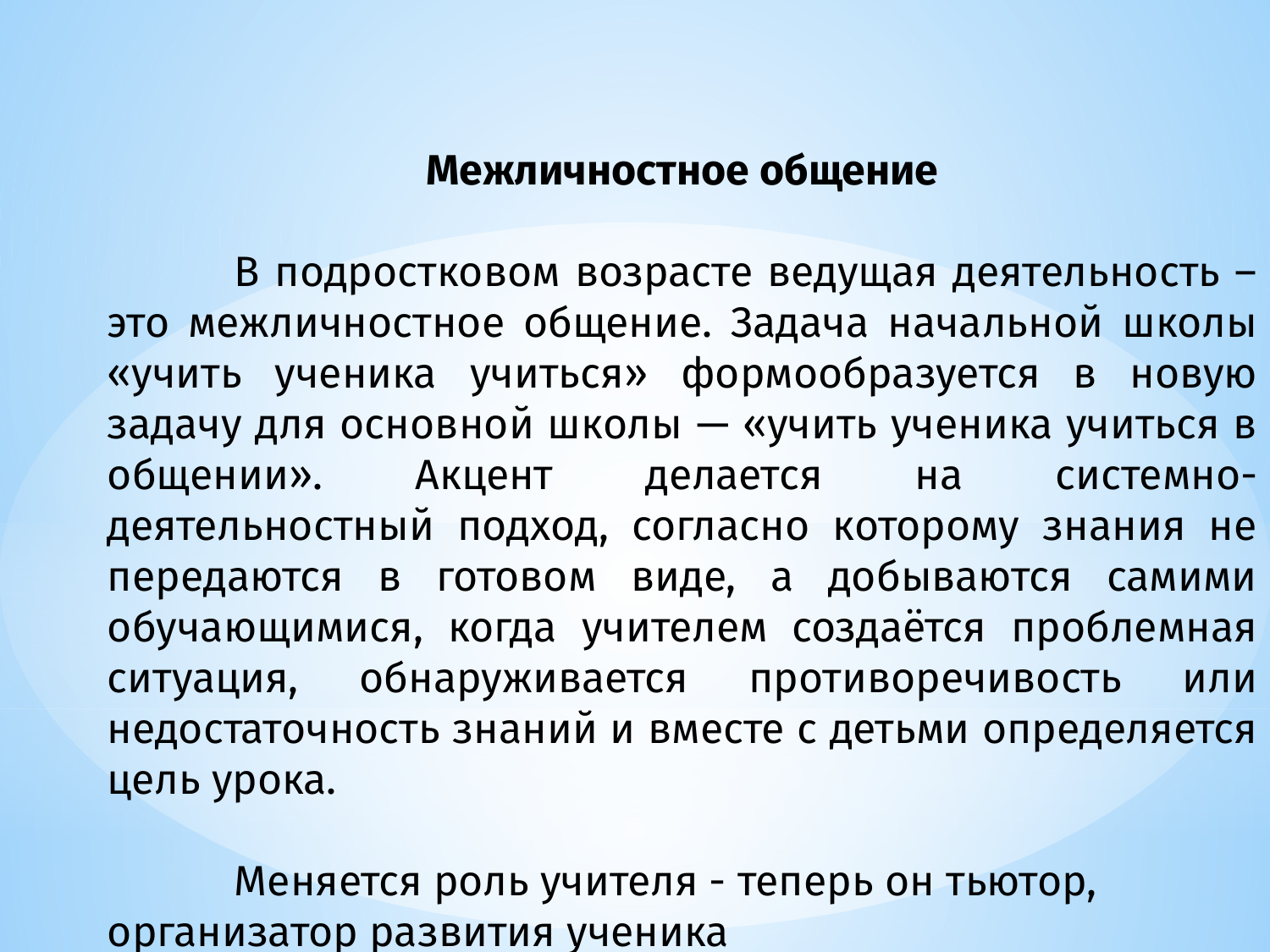

Межличностное общение

	В подростковом возрасте ведущая деятельность – это межличностное общение. Задача начальной школы «учить ученика учиться» формообразуется в новую задачу для основной школы — «учить ученика учиться в общении». Акцент делается на системно-деятельностный подход, согласно которому знания не передаются в готовом виде, а добываются самими обучающимися, когда учителем создаётся проблемная ситуация, обнаруживается противоречивость или недостаточность знаний и вместе с детьми определяется цель урока.

	Меняется роль учителя - теперь он тьютор, организатор развития ученика